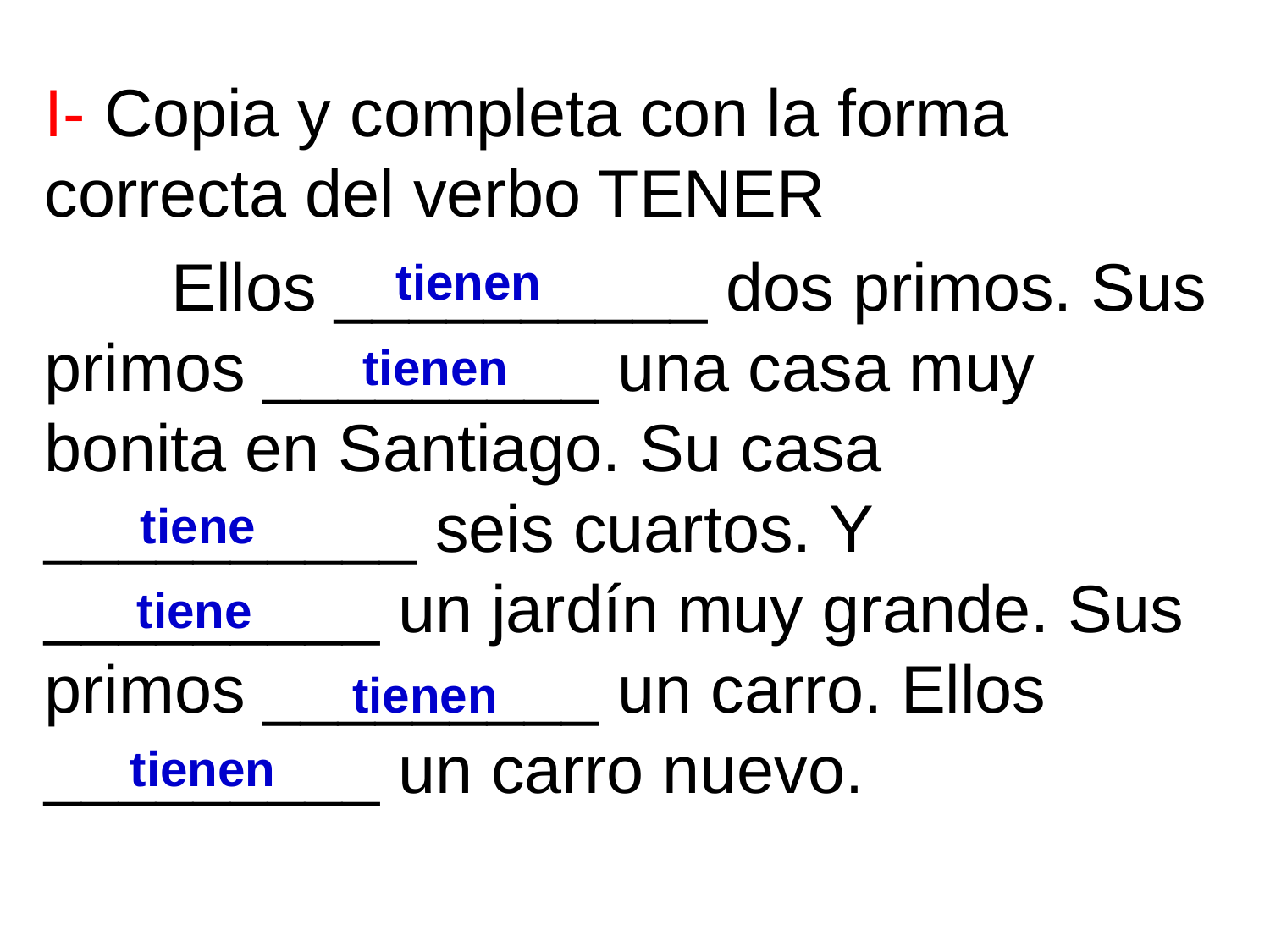

I- Copia y completa con la forma correcta del verbo TENER
	Ellos __________ dos primos. Sus primos _________ una casa muy bonita en Santiago. Su casa __________ seis cuartos. Y _________ un jardín muy grande. Sus primos _________ un carro. Ellos _________ un carro nuevo.
tienen
tienen
tiene
tiene
tienen
tienen